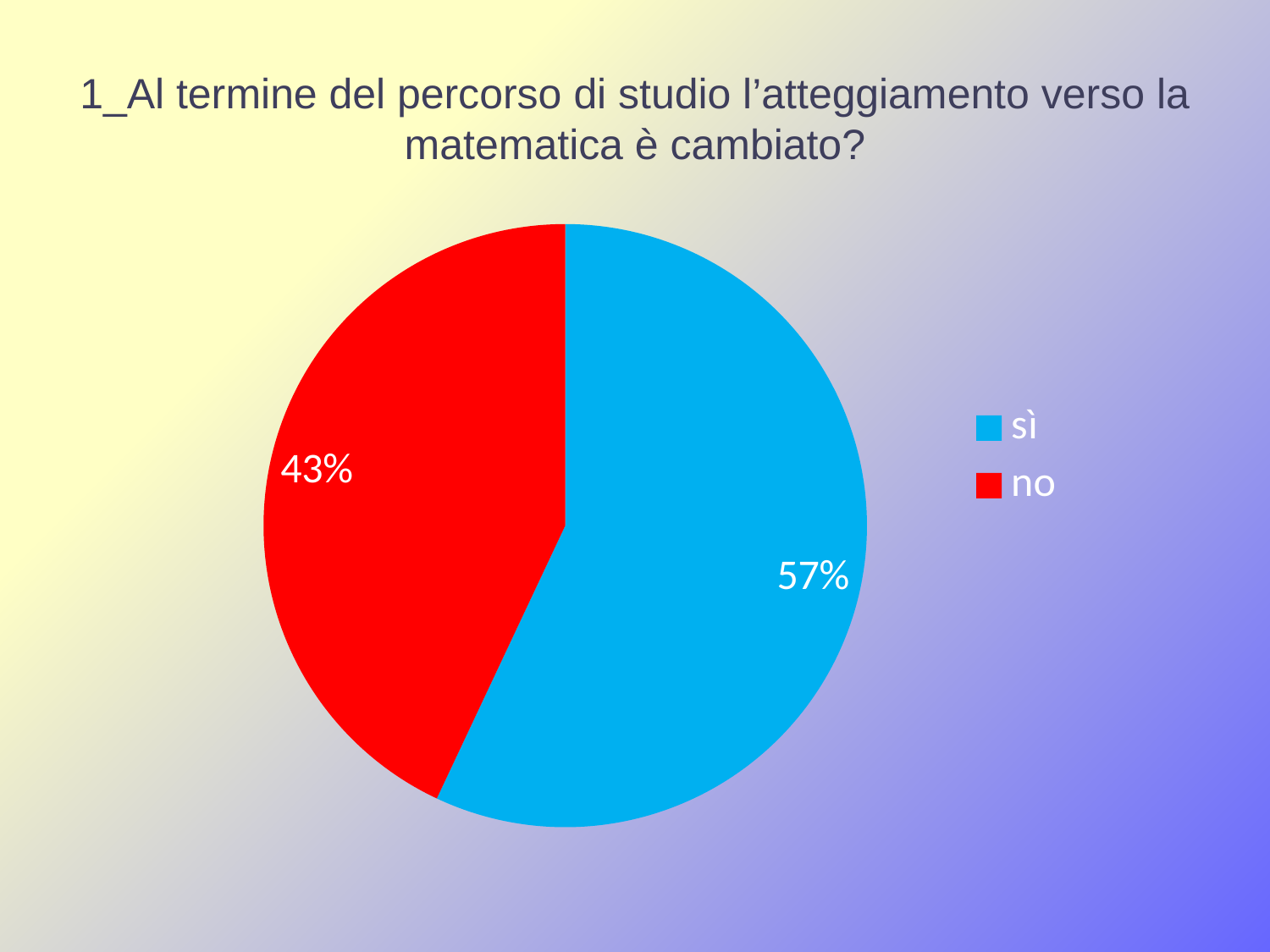

# 1_Al termine del percorso di studio l’atteggiamento verso la matematica è cambiato?

### Chart

| Category |  |
|---|---|
| sì | 0.57 |
| no | 0.43 |